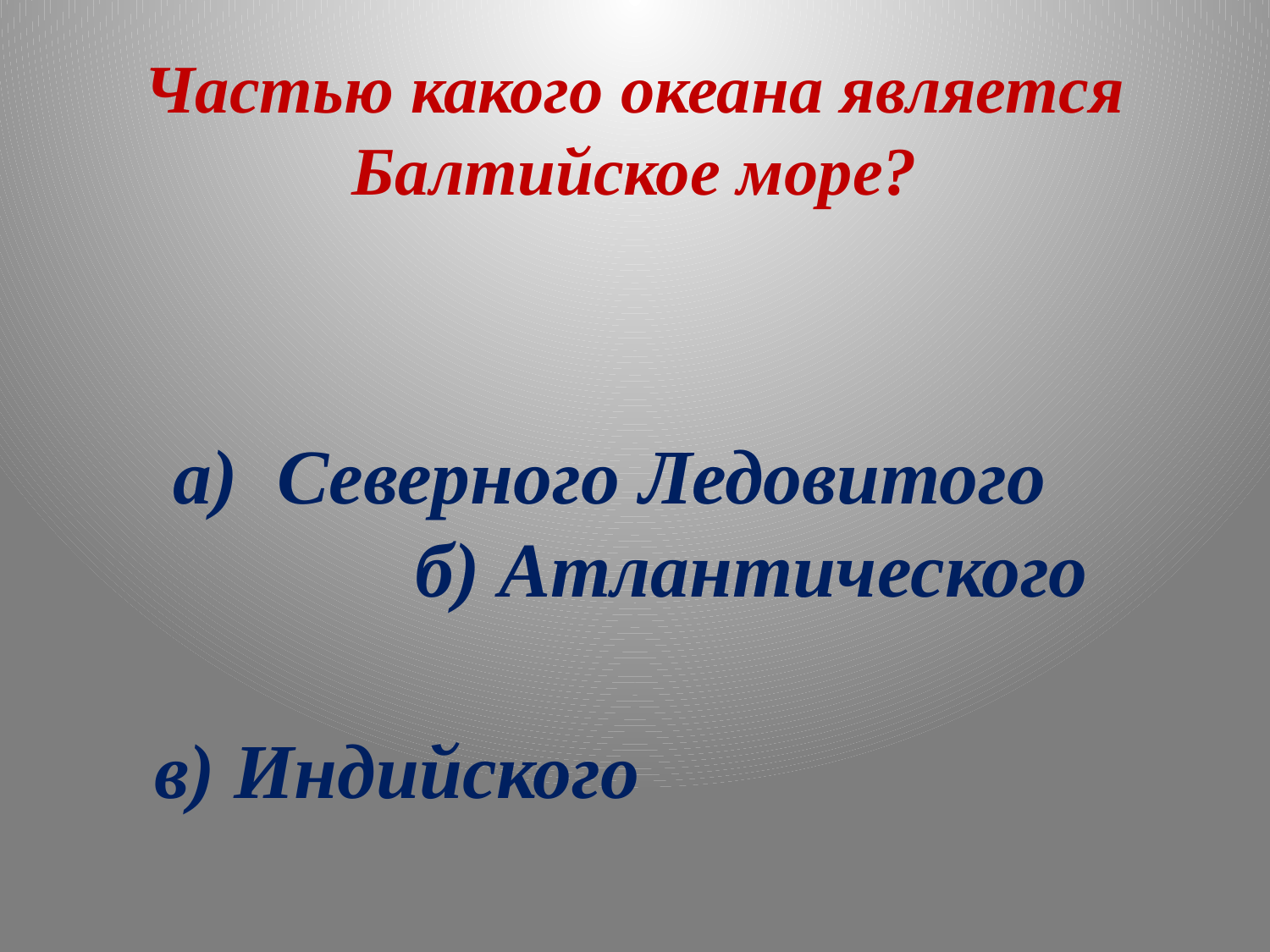

# Частью какого океана является Балтийское море?

     а)  Северного Ледовитого                       б) Атлантического
    в) Индийского